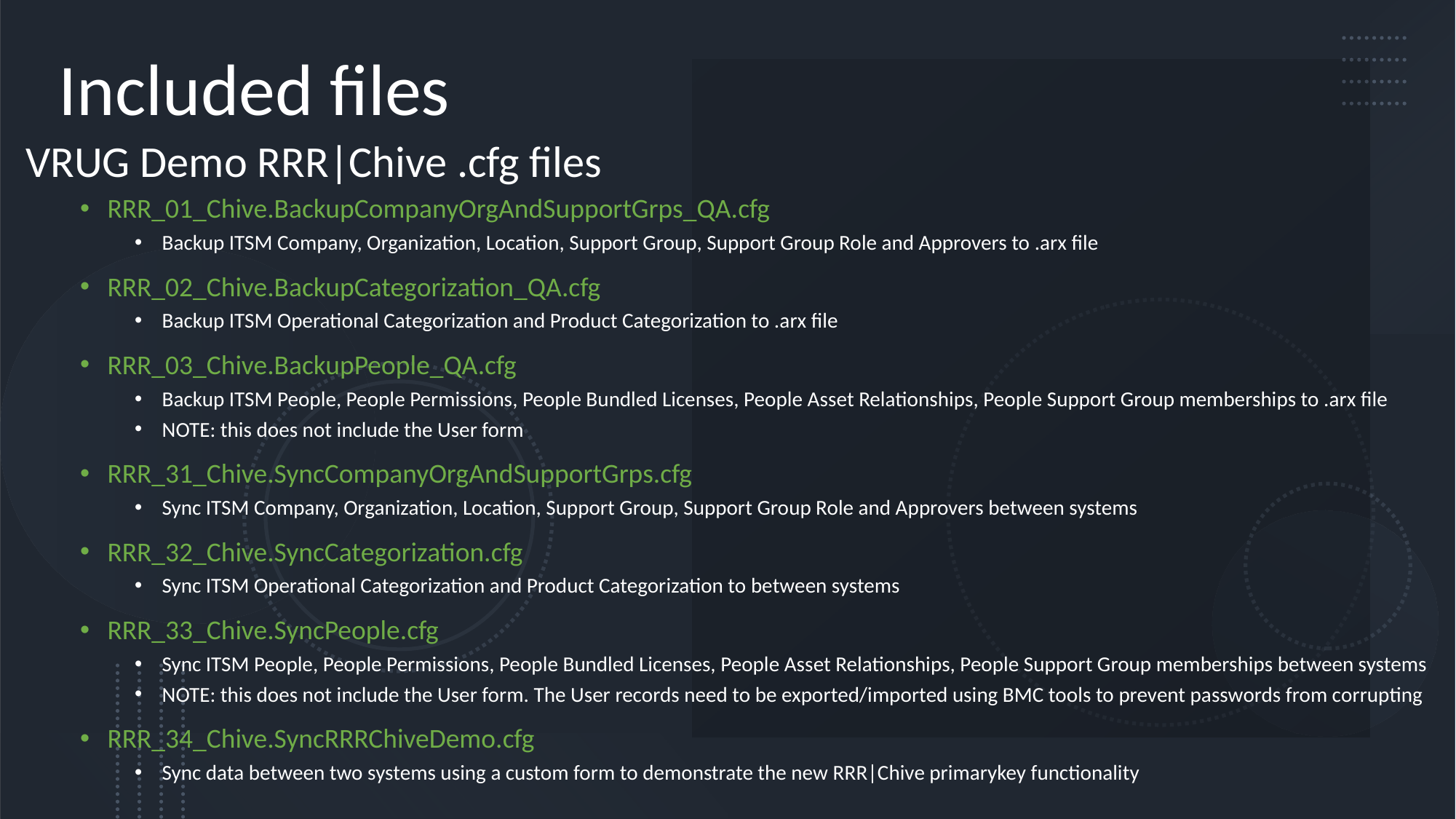

# Included files

VRUG Demo RRR|Chive .cfg files
RRR_01_Chive.BackupCompanyOrgAndSupportGrps_QA.cfg
Backup ITSM Company, Organization, Location, Support Group, Support Group Role and Approvers to .arx file
RRR_02_Chive.BackupCategorization_QA.cfg
Backup ITSM Operational Categorization and Product Categorization to .arx file
RRR_03_Chive.BackupPeople_QA.cfg
Backup ITSM People, People Permissions, People Bundled Licenses, People Asset Relationships, People Support Group memberships to .arx file
NOTE: this does not include the User form
RRR_31_Chive.SyncCompanyOrgAndSupportGrps.cfg
Sync ITSM Company, Organization, Location, Support Group, Support Group Role and Approvers between systems
RRR_32_Chive.SyncCategorization.cfg
Sync ITSM Operational Categorization and Product Categorization to between systems
RRR_33_Chive.SyncPeople.cfg
Sync ITSM People, People Permissions, People Bundled Licenses, People Asset Relationships, People Support Group memberships between systems
NOTE: this does not include the User form. The User records need to be exported/imported using BMC tools to prevent passwords from corrupting
RRR_34_Chive.SyncRRRChiveDemo.cfg
Sync data between two systems using a custom form to demonstrate the new RRR|Chive primarykey functionality